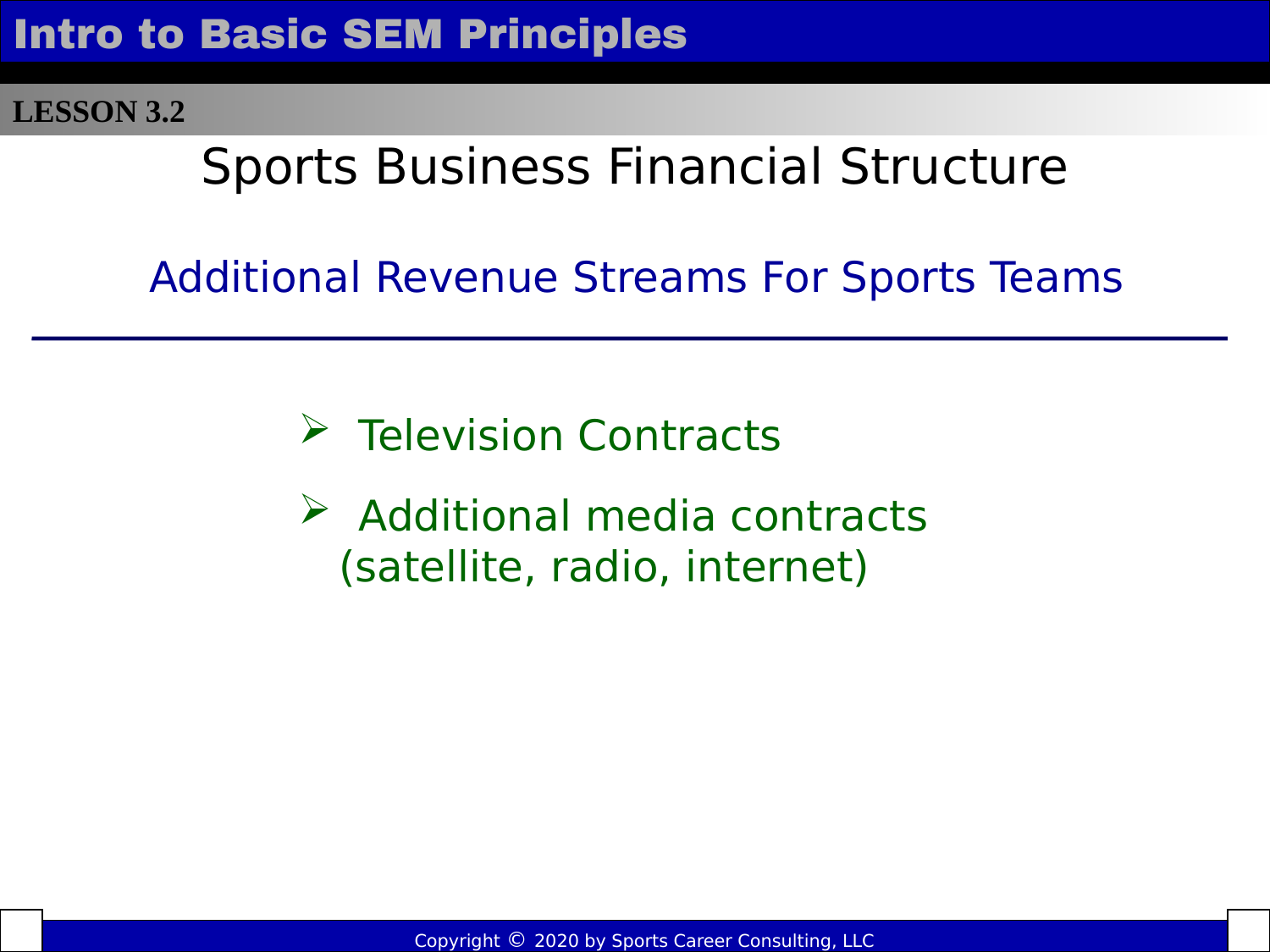

Intro to Basic SEM Principles
LESSON 3.2
Sports Business Financial Structure
Additional Revenue Streams For Sports Teams

  Television Contracts

  Additional media contracts
   (satellite, radio, internet)
Copyright © 2020 by Sports Career Consulting, LLC